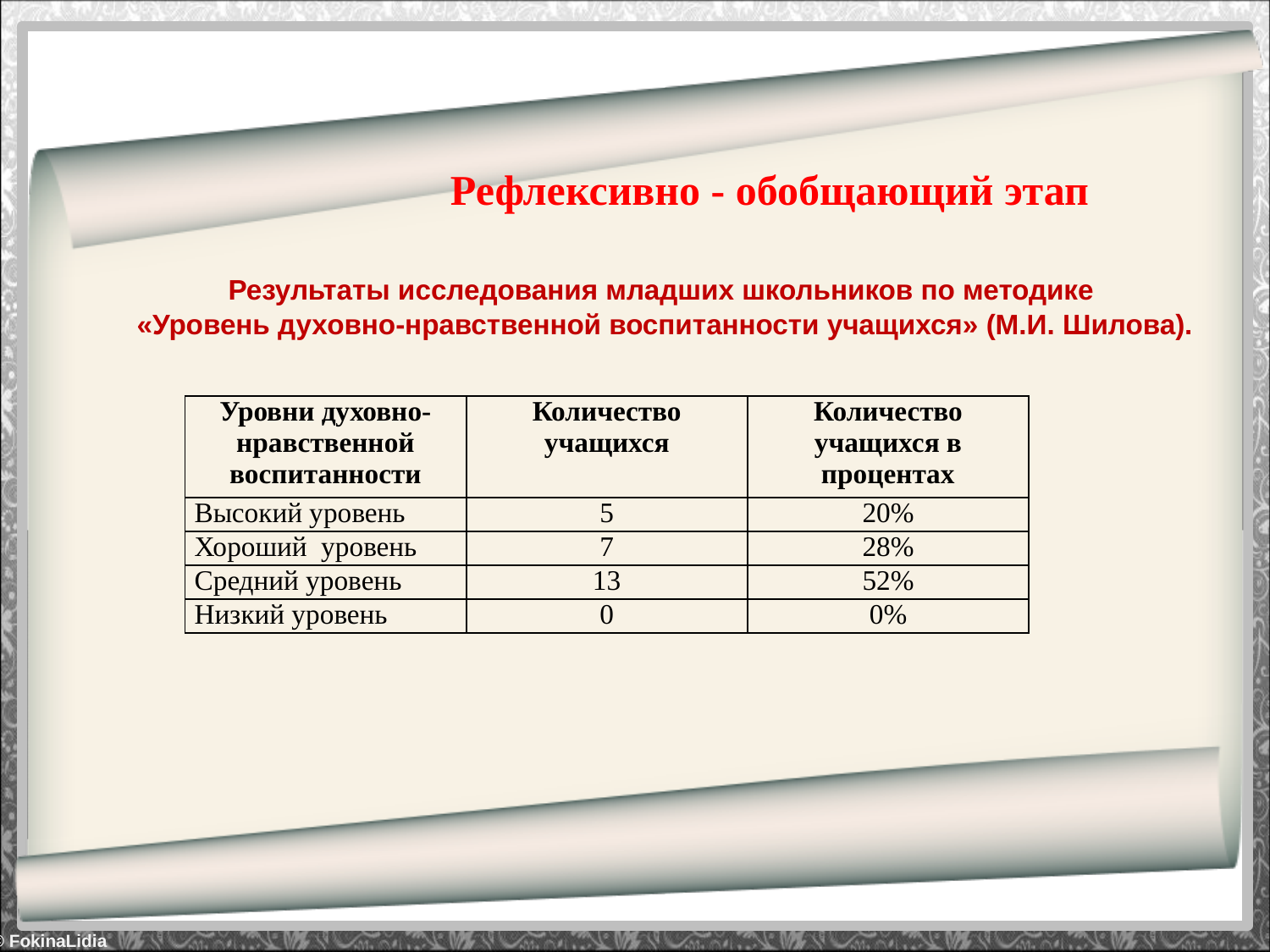

Рефлексивно - обобщающий этап
Результаты исследования младших школьников по методике
«Уровень духовно-нравственной воспитанности учащихся» (М.И. Шилова).
| Уровни духовно-нравственной воспитанности | Количество учащихся | Количество учащихся в процентах |
| --- | --- | --- |
| Высокий уровень | 5 | 20% |
| Хороший уровень | 7 | 28% |
| Средний уровень | 13 | 52% |
| Низкий уровень | 0 | 0% |